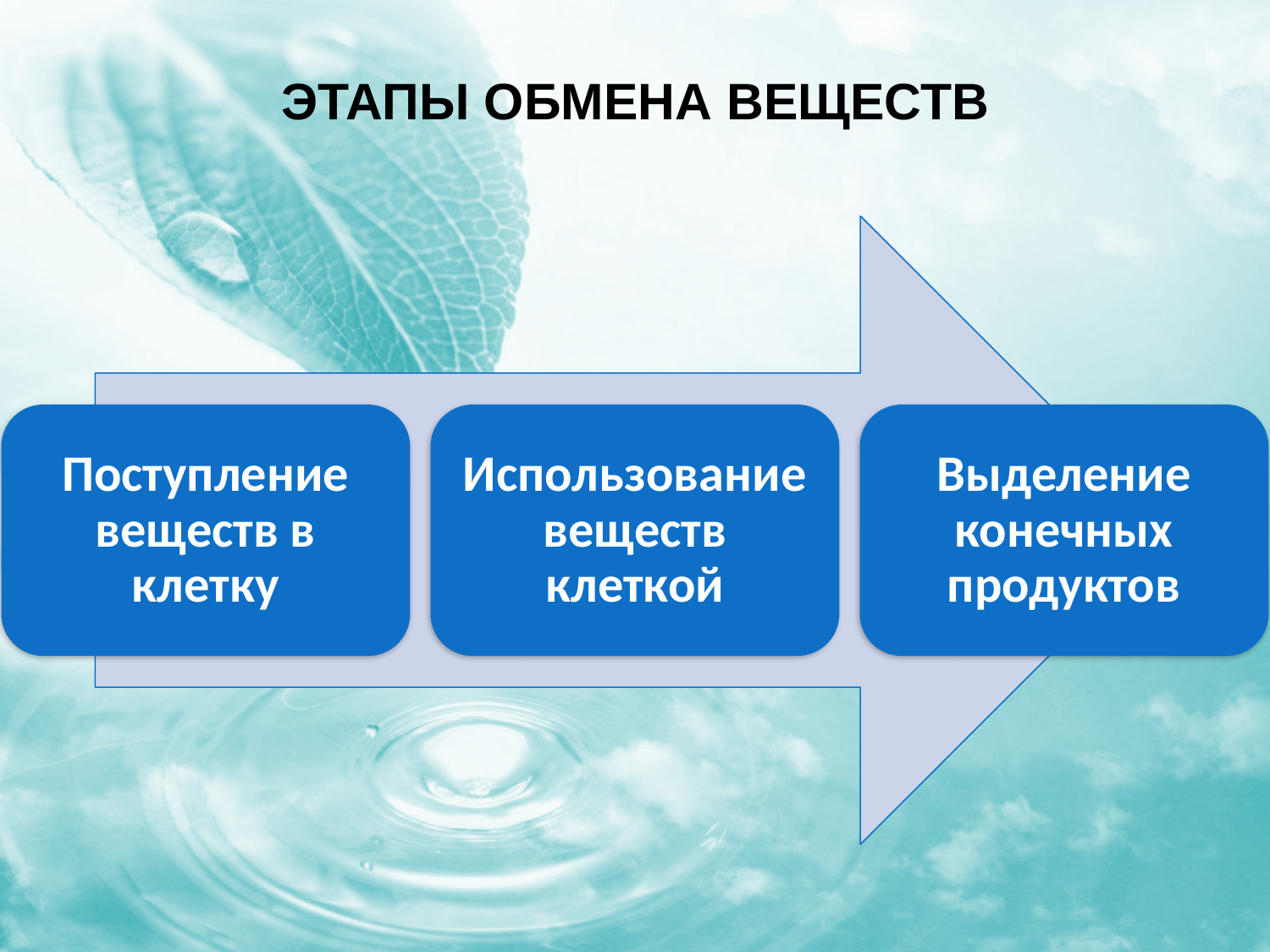

# Этапы обмена веществ
Поступление веществ в клетку
Использование веществ клеткой
Выделение конечных продуктов